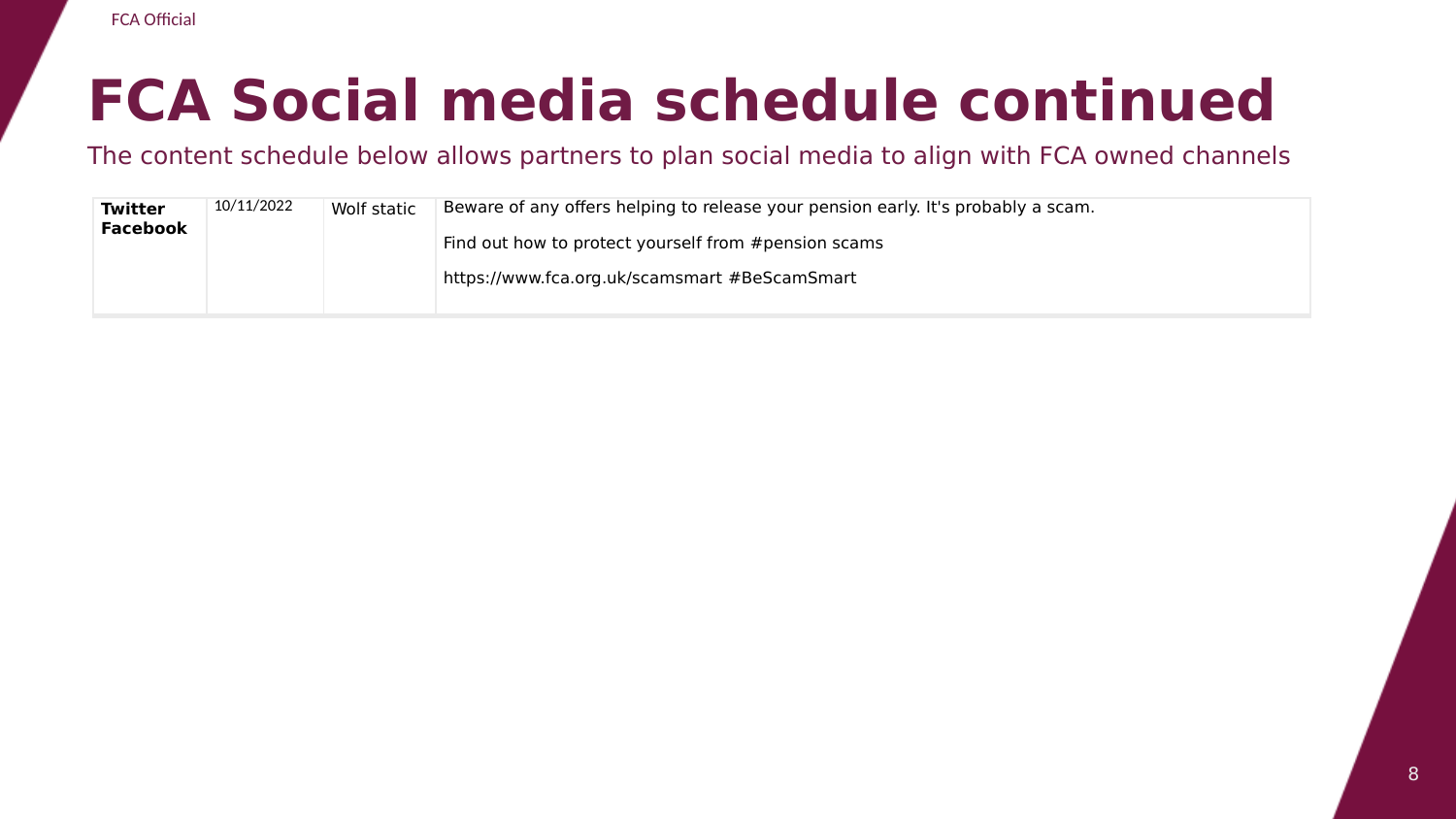

# FCA Social media schedule continued
The content schedule below allows partners to plan social media to align with FCA owned channels
| Twitter Facebook | 10/11/2022 | Wolf static | Beware of any offers helping to release your pension early. It's probably a scam. Find out how to protect yourself from #pension scams  https://www.fca.org.uk/scamsmart #BeScamSmart |
| --- | --- | --- | --- |
8